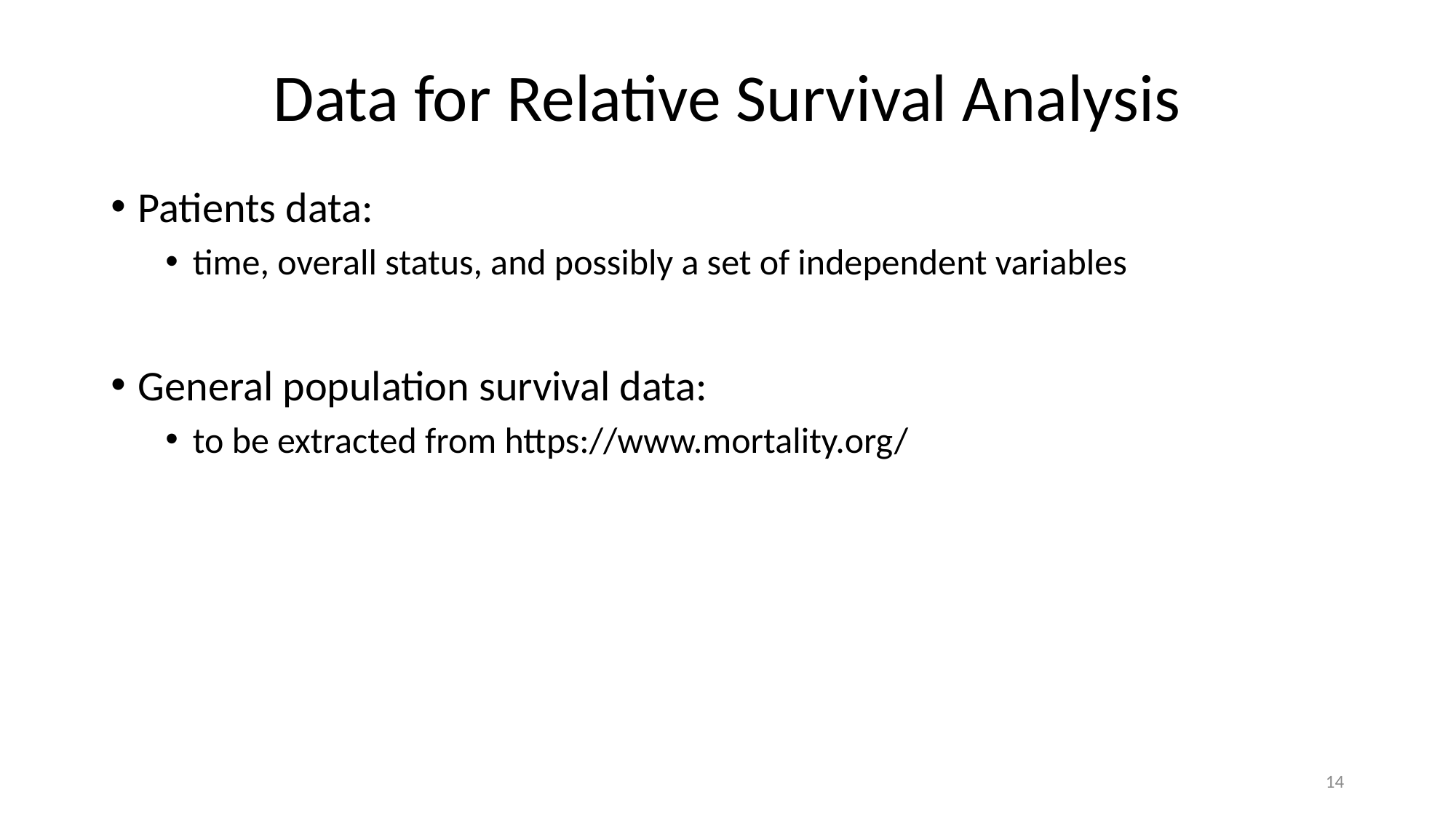

# Data for Relative Survival Analysis
Patients data:
time, overall status, and possibly a set of independent variables

General population survival data:
to be extracted from https://www.mortality.org/
14